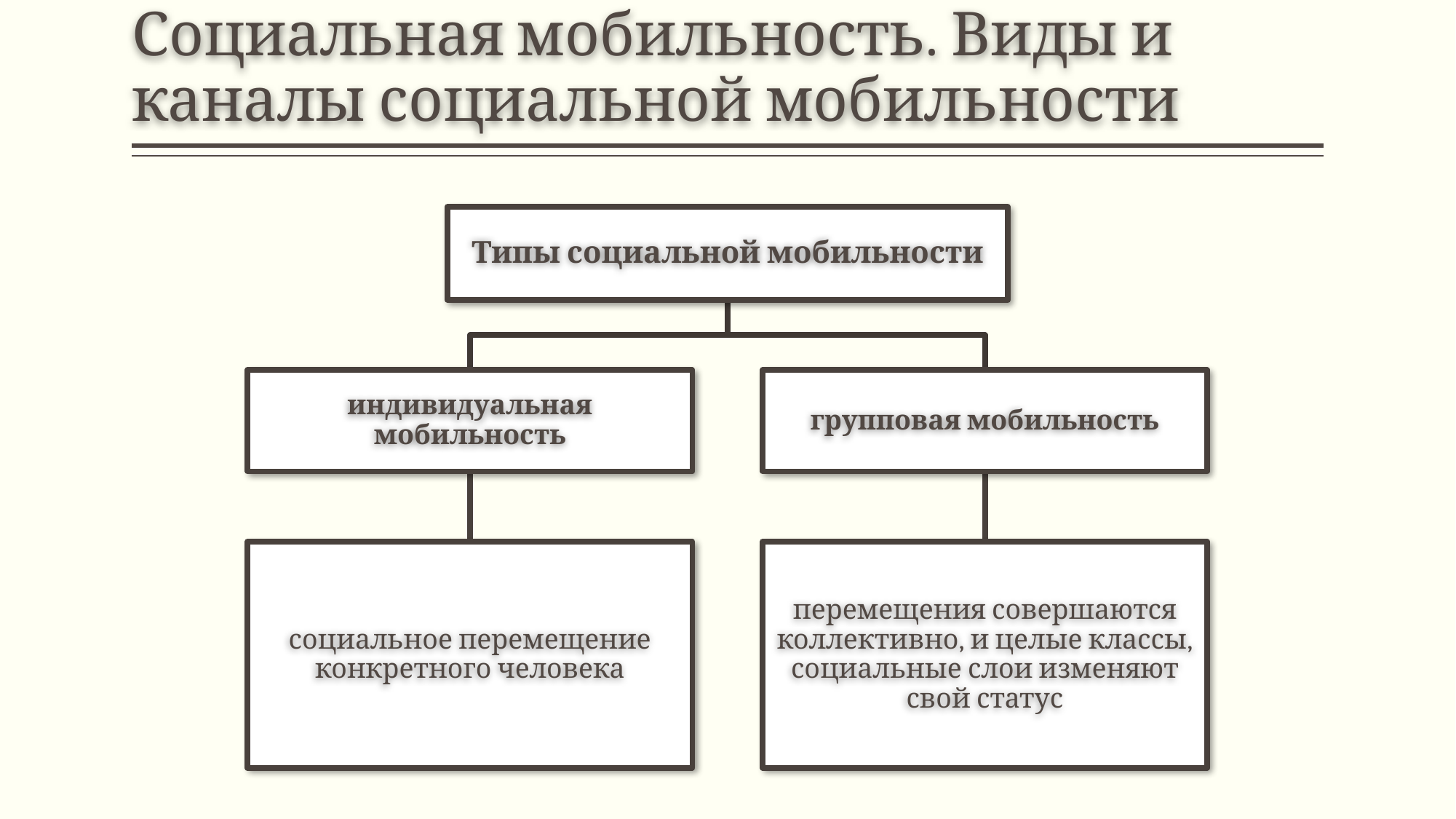

# Социальная мобильность. Виды и каналы социальной мобильности

Типы социальной мобильности

индивидуальная мобильность

групповая мобильность

социальное перемещение конкретного человека

перемещения совершаются коллективно, и целые классы, социальные слои изменяют свой статус